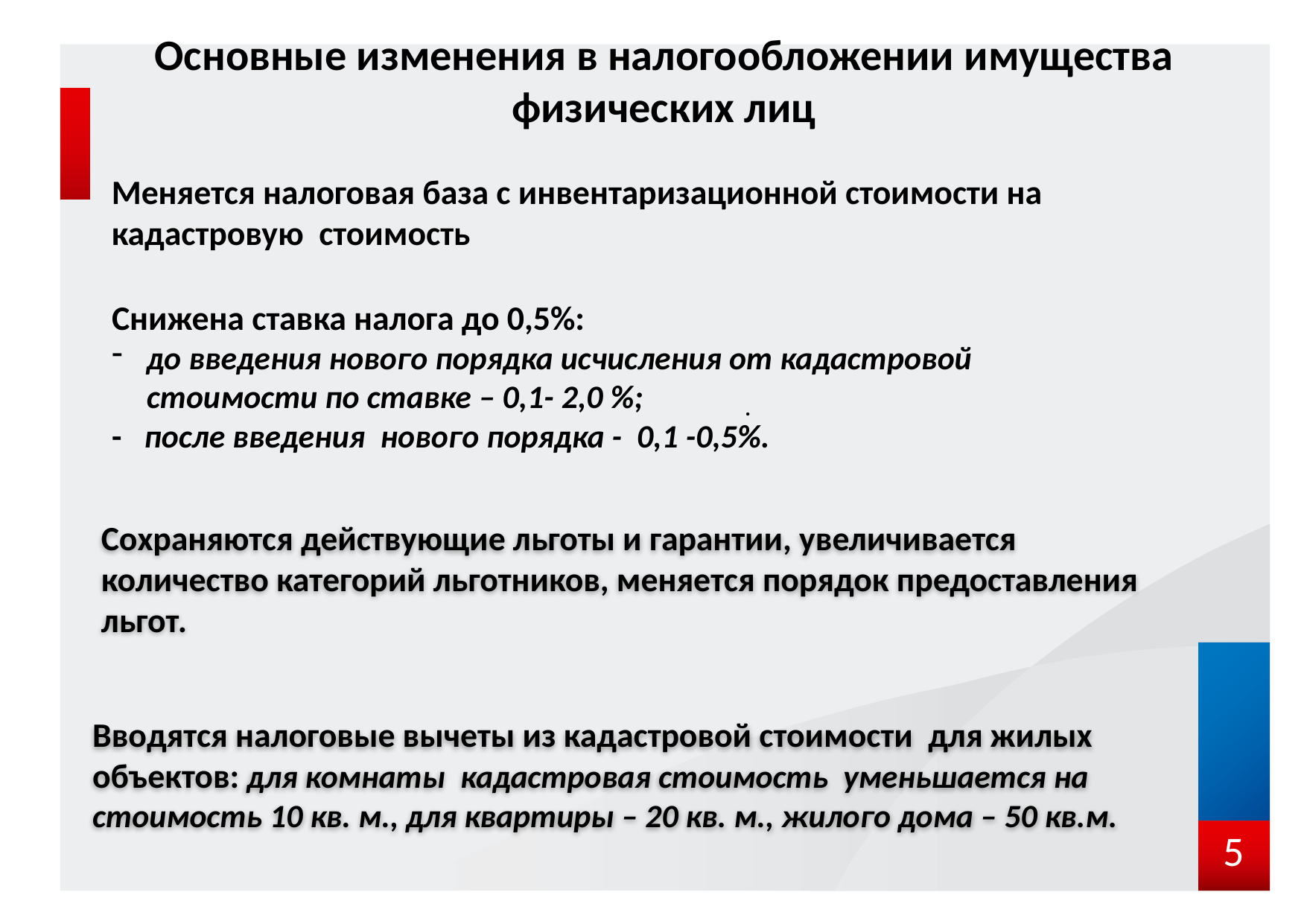

Основные изменения в налогообложении имущества физических лиц

.

Меняется налоговая база с инвентаризационной стоимости на кадастровую  стоимость

Снижена ставка налога до 0,5%:
до введения нового порядка исчисления от кадастровой стоимости по ставке – 0,1- 2,0 %;
-   после введения  нового порядка -  0,1 -0,5%.

Сохраняются действующие льготы и гарантии, увеличивается количество категорий льготников, меняется порядок предоставления льгот.

Вводятся налоговые вычеты из кадастровой стоимости  для жилых объектов: для комнаты  кадастровая стоимость  уменьшается на  стоимость 10 кв. м., для квартиры – 20 кв. м., жилого дома – 50 кв.м.
5